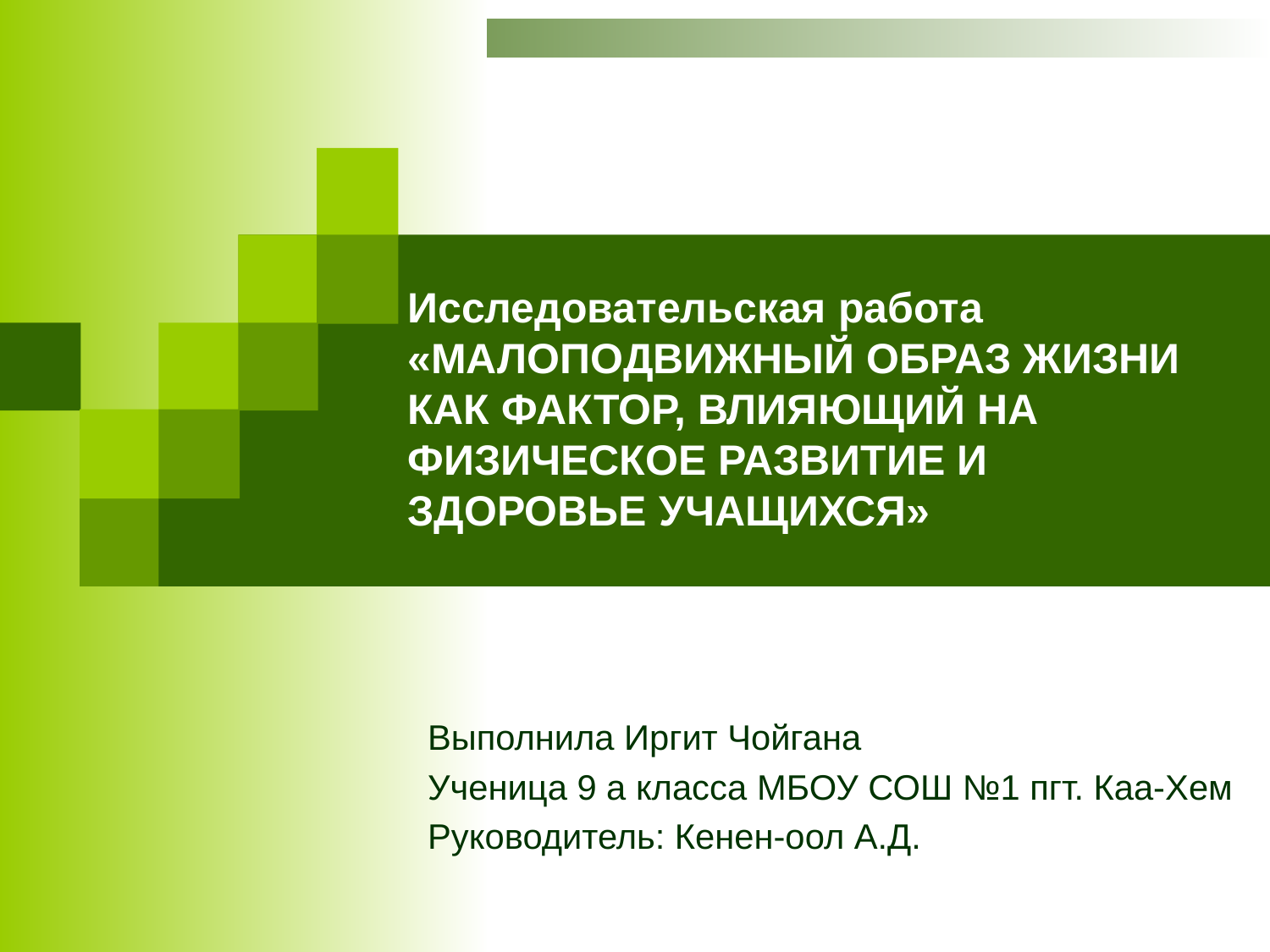

# Исследовательская работа «МАЛОПОДВИЖНЫЙ ОБРАЗ ЖИЗНИ КАК ФАКТОР, ВЛИЯЮЩИЙ НА ФИЗИЧЕСКОЕ РАЗВИТИЕ И ЗДОРОВЬЕ УЧАЩИХСЯ»
Выполнила Иргит Чойгана
Ученица 9 а класса МБОУ СОШ №1 пгт. Каа-Хем
Руководитель: Кенен-оол А.Д.